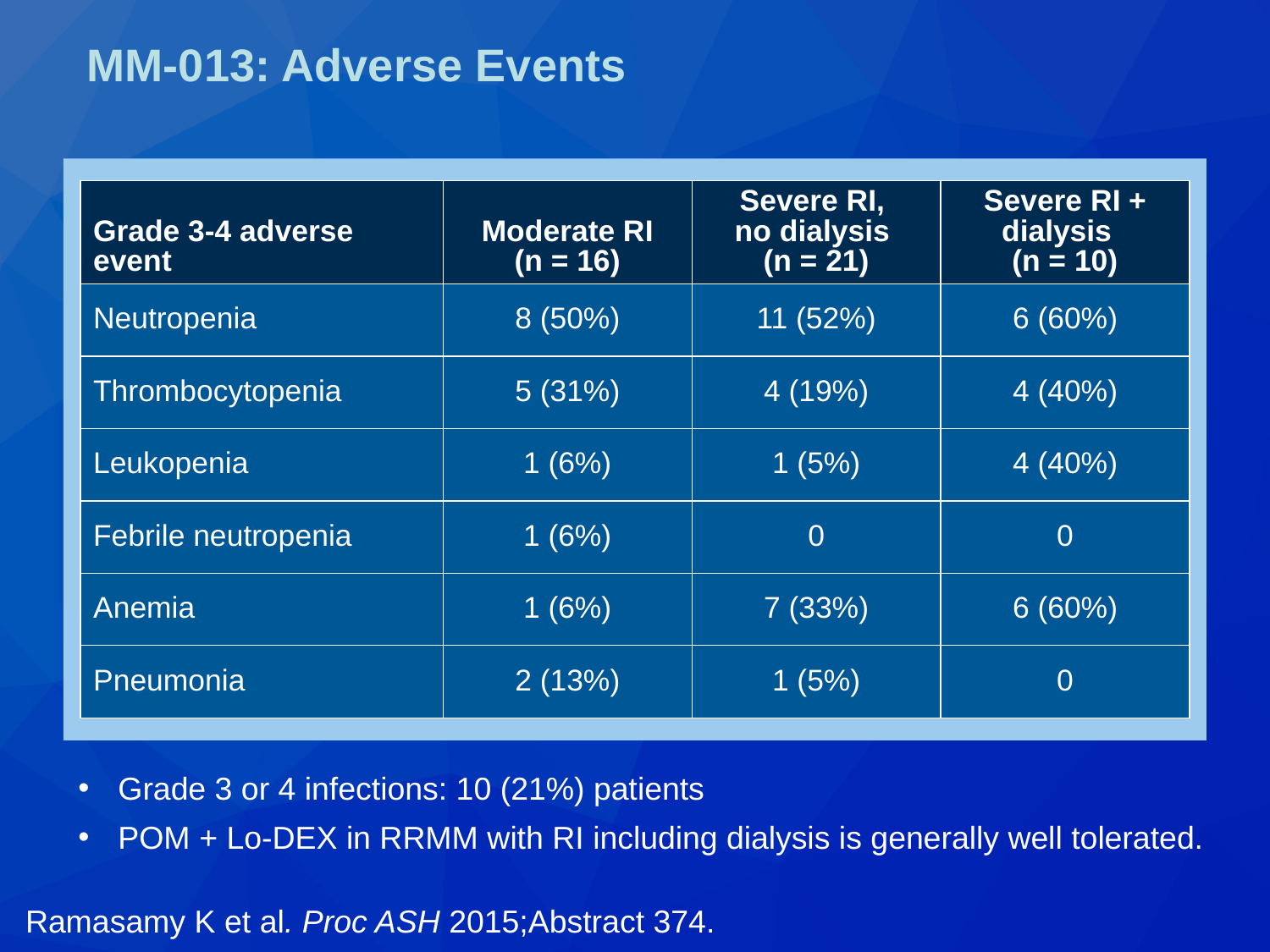

# MM-013: Adverse Events

| Grade 3-4 adverse event | Moderate RI (n = 16) | Severe RI, no dialysis (n = 21) | Severe RI + dialysis (n = 10) |
| --- | --- | --- | --- |
| Neutropenia | 8 (50%) | 11 (52%) | 6 (60%) |
| Thrombocytopenia | 5 (31%) | 4 (19%) | 4 (40%) |
| Leukopenia | 1 (6%) | 1 (5%) | 4 (40%) |
| Febrile neutropenia | 1 (6%) | 0 | 0 |
| Anemia | 1 (6%) | 7 (33%) | 6 (60%) |
| Pneumonia | 2 (13%) | 1 (5%) | 0 |
Grade 3 or 4 infections: 10 (21%) patients
POM + Lo-DEX in RRMM with RI including dialysis is generally well tolerated.
Ramasamy K et al. Proc ASH 2015;Abstract 374.